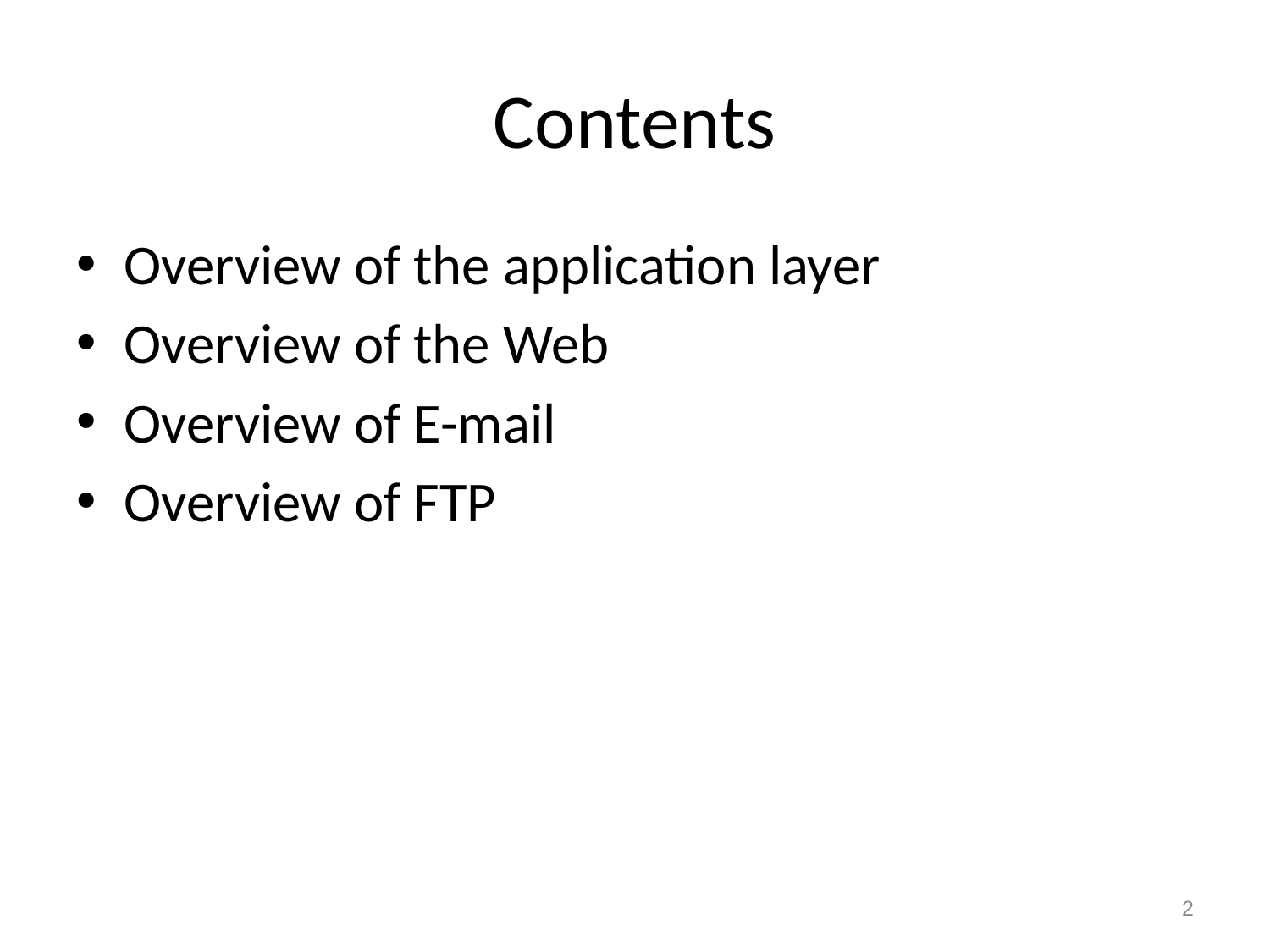

# Contents
Overview of the application layer
Overview of the Web
Overview of E-mail
Overview of FTP
2